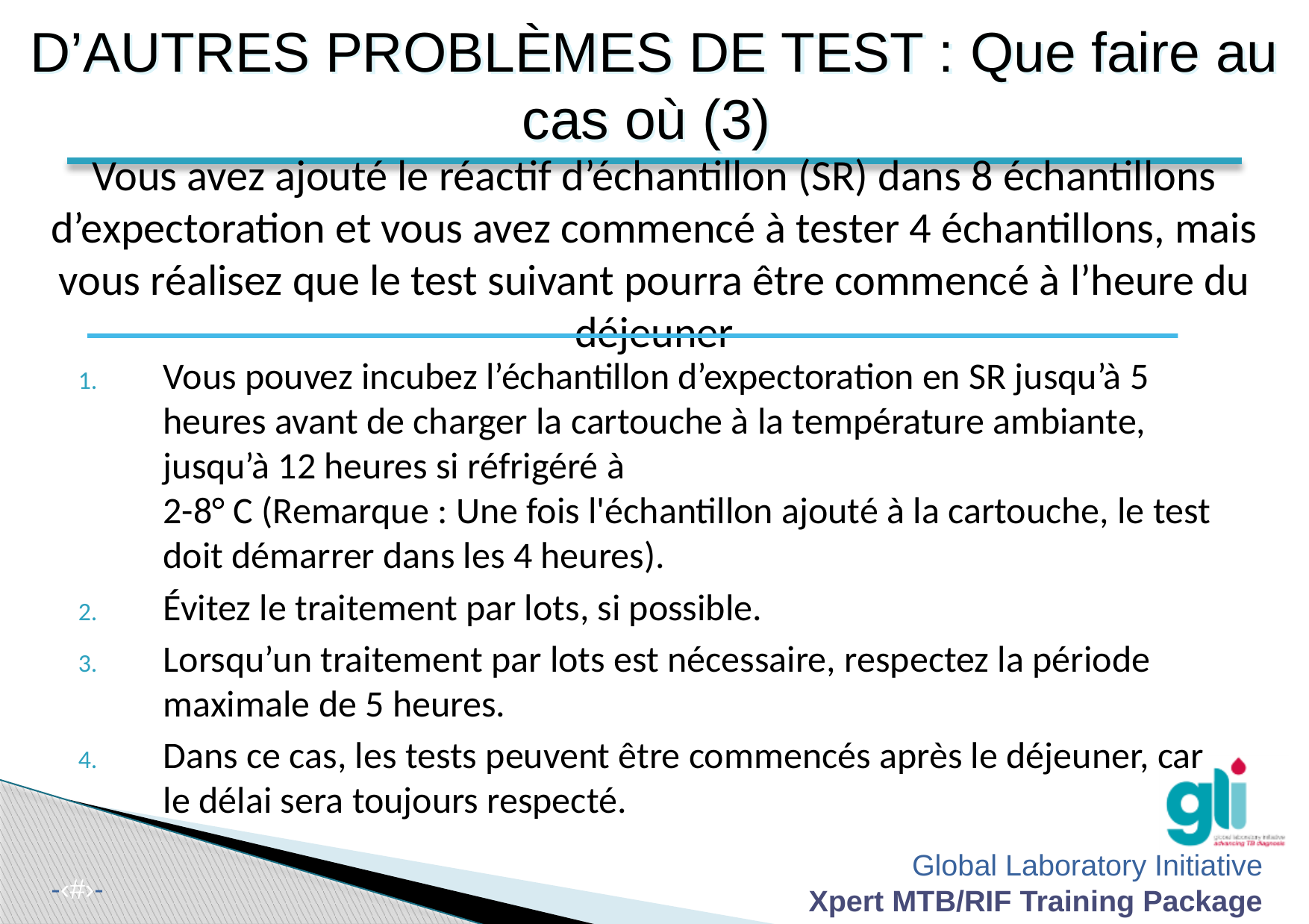

D’AUTRES PROBLÈMES DE TEST : Que faire au cas où (3)
Vous avez ajouté le réactif d’échantillon (SR) dans 8 échantillons d’expectoration et vous avez commencé à tester 4 échantillons, mais vous réalisez que le test suivant pourra être commencé à l’heure du déjeuner

Vous pouvez incubez l’échantillon d’expectoration en SR jusqu’à 5 heures avant de charger la cartouche à la température ambiante, jusqu’à 12 heures si réfrigéré à
2-8° C (Remarque : Une fois l'échantillon ajouté à la cartouche, le test doit démarrer dans les 4 heures).
Évitez le traitement par lots, si possible.
Lorsqu’un traitement par lots est nécessaire, respectez la période maximale de 5 heures.
Dans ce cas, les tests peuvent être commencés après le déjeuner, car le délai sera toujours respecté.